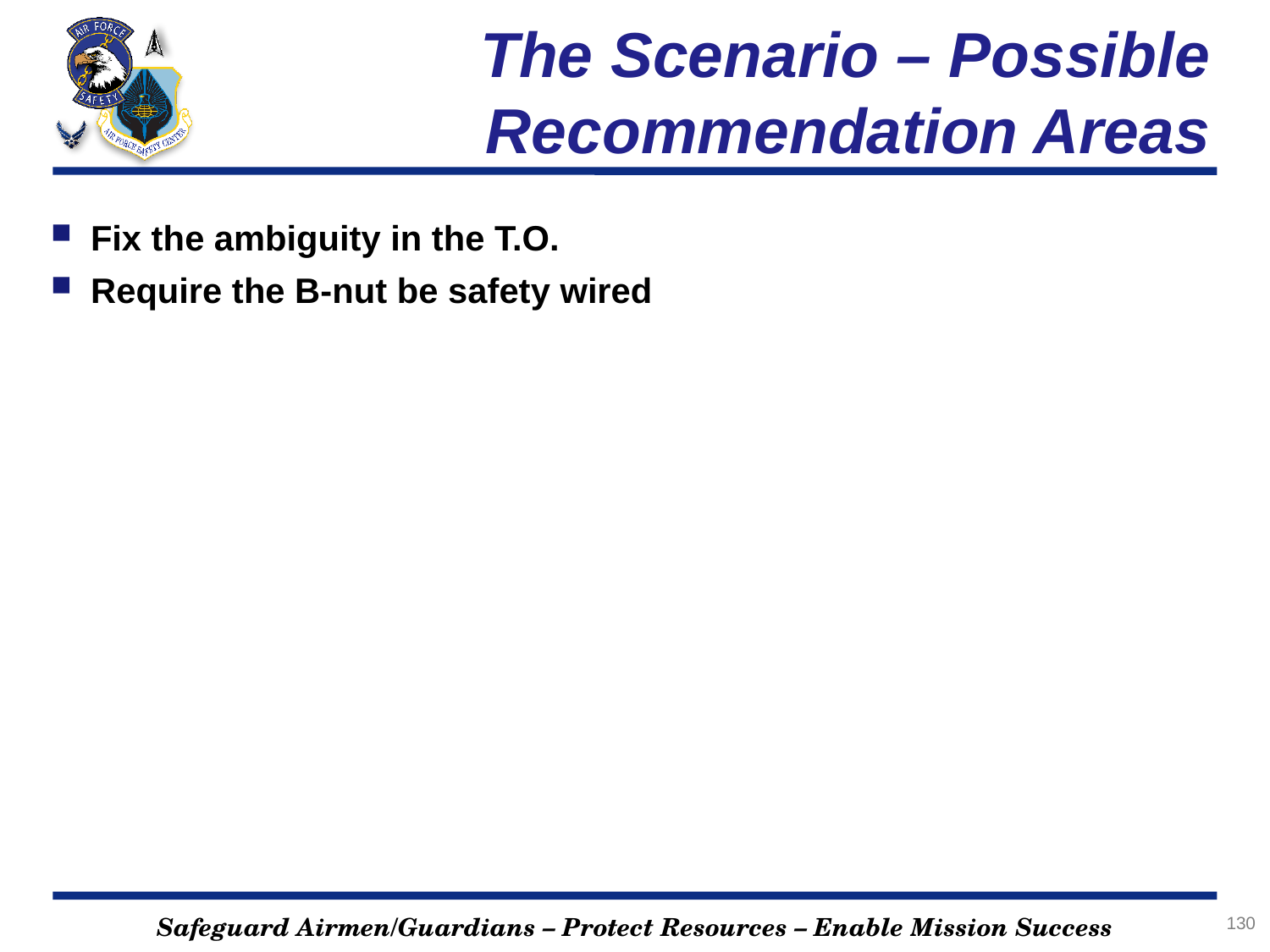

# The Scenario – Possible Recommendation Areas
Fix the ambiguity in the T.O.
Require the B-nut be safety wired
130